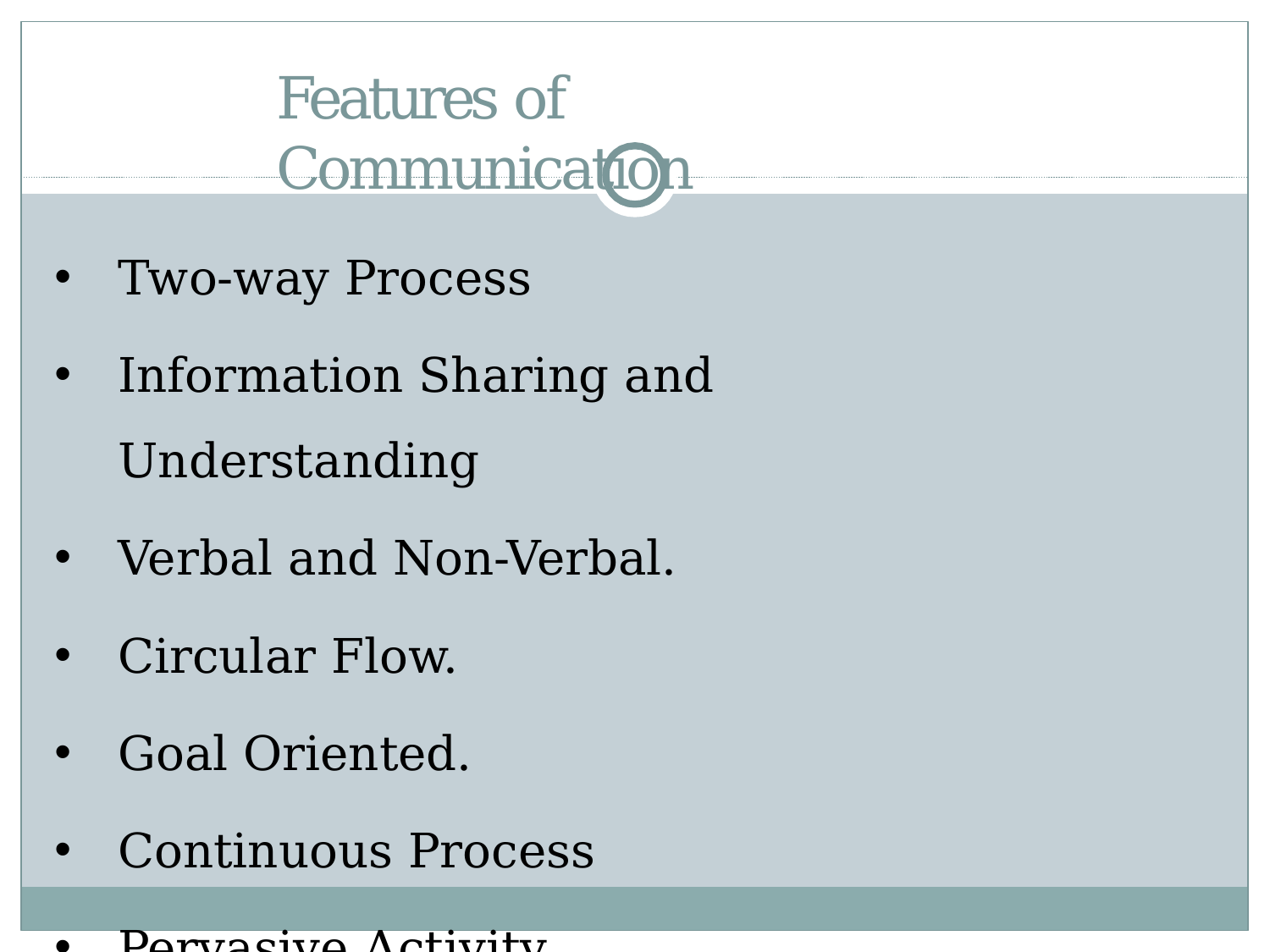

# Features of Communication
Two-way Process
Information Sharing and Understanding
Verbal and Non-Verbal.
Circular Flow.
Goal Oriented.
Continuous Process
Pervasive Activity.